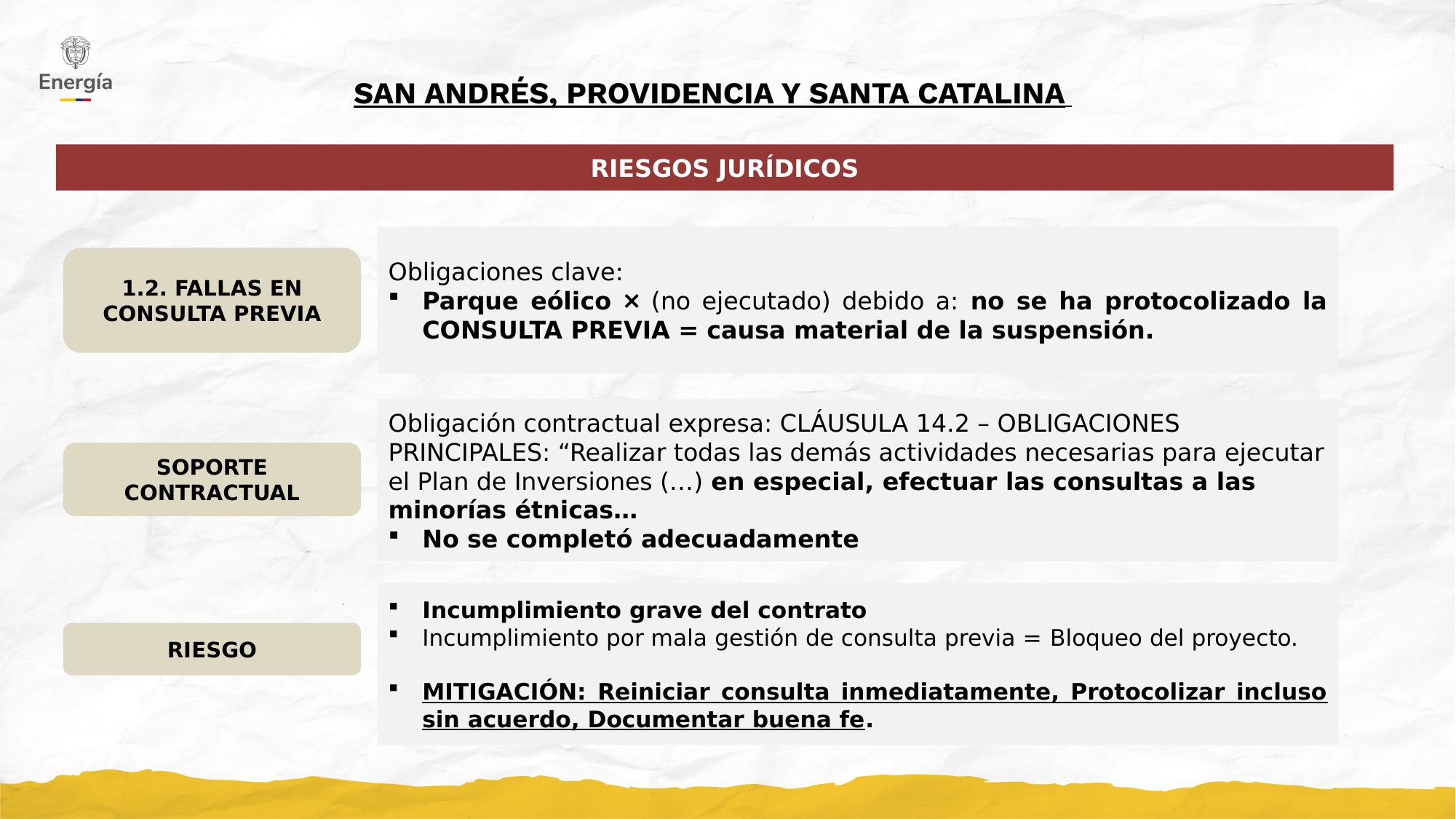

SAN ANDRÉS, PROVIDENCIA Y SANTA CATALINA
RIESGOS JURÍDICOS
Obligaciones clave:
Parque eólico ❌ (no ejecutado) debido a: no se ha protocolizado la CONSULTA PREVIA = causa material de la suspensión.
1.2. FALLAS EN CONSULTA PREVIA
Obligación contractual expresa: CLÁUSULA 14.2 – OBLIGACIONES PRINCIPALES: “Realizar todas las demás actividades necesarias para ejecutar el Plan de Inversiones (…) en especial, efectuar las consultas a las minorías étnicas…
No se completó adecuadamente
SOPORTE CONTRACTUAL
Incumplimiento grave del contrato
Incumplimiento por mala gestión de consulta previa = Bloqueo del proyecto.

MITIGACIÓN: Reiniciar consulta inmediatamente, Protocolizar incluso sin acuerdo, Documentar buena fe.
RIESGO